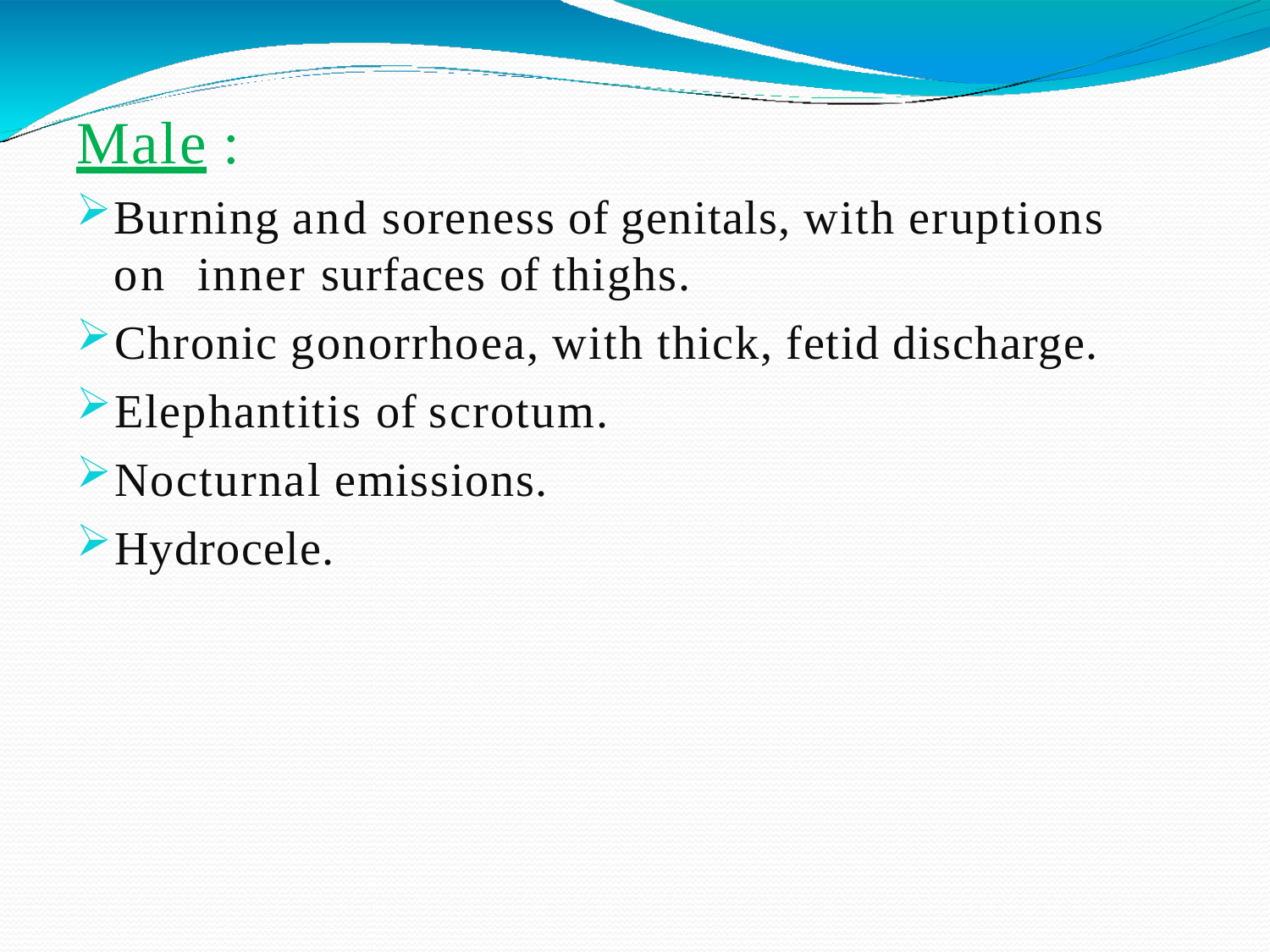

# Male :
Burning and soreness of genitals, with eruptions on  inner surfaces of thighs.
Chronic gonorrhoea, with thick, fetid discharge.
Elephantitis of scrotum.
Nocturnal emissions.
Hydrocele.